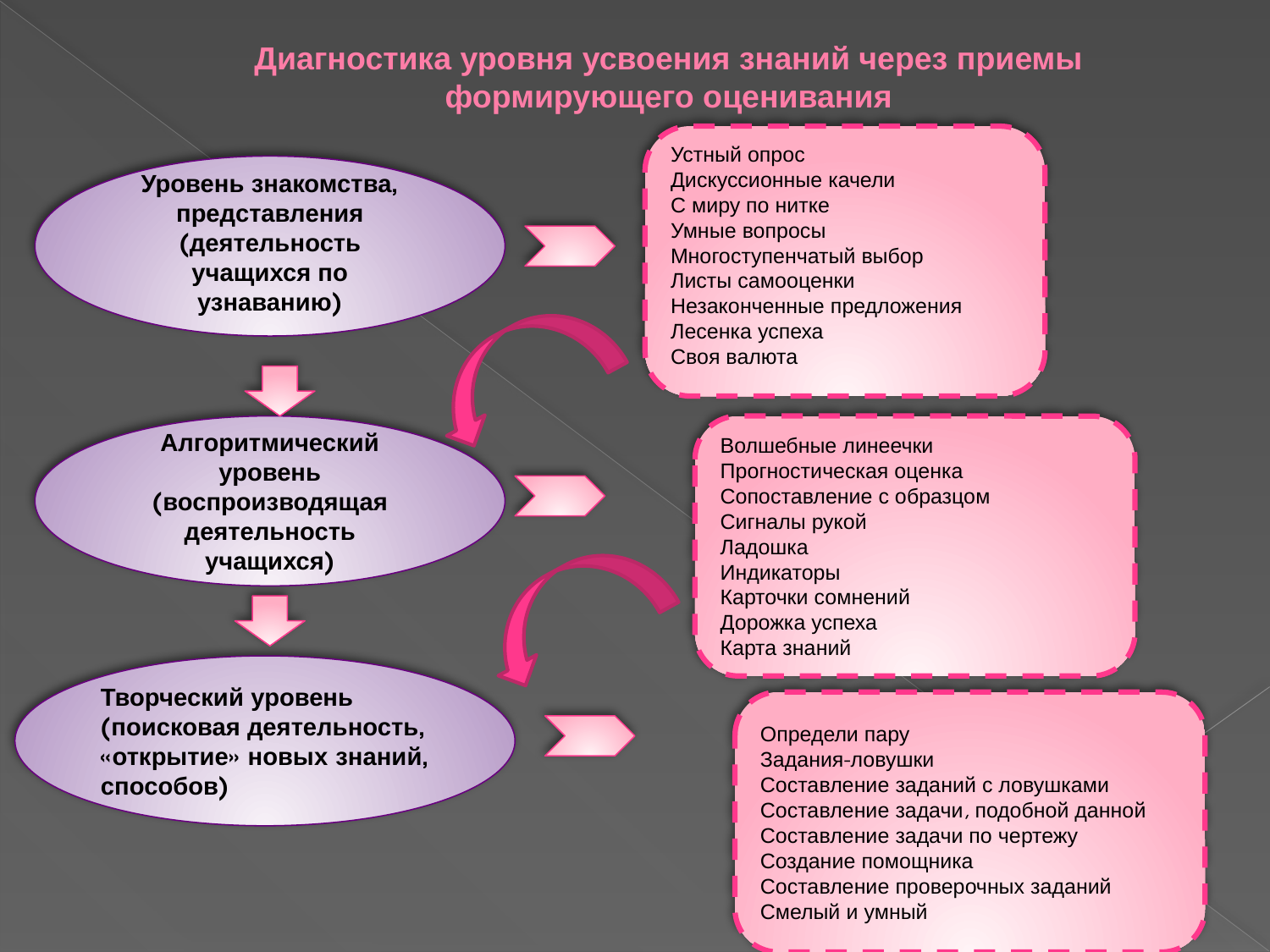

# Диагностика уровня усвоения знаний через приемы формирующего оценивания

Устный опрос
Дискуссионные качели
С миру по нитке
Умные вопросы
Многоступенчатый выбор
Листы самооценки
Незаконченные предложения
Лесенка успеха
Своя валюта

Уровень знакомства, представления (деятельность учащихся по узнаванию)

Алгоритмический уровень (воспроизводящая деятельность учащихся)
Волшебные линеечки
Прогностическая оценка
Сопоставление с образцом
Сигналы рукой
Ладошка
Индикаторы
Карточки сомнений
Дорожка успеха
Карта знаний

Творческий уровень
(поисковая деятельность,
«открытие» новых знаний,
способов)

Определи пару
Задания-ловушки
Составление заданий с ловушками
Составление задачи, подобной данной
Составление задачи по чертежу
Создание помощника
Составление проверочных заданий
Смелый и умный